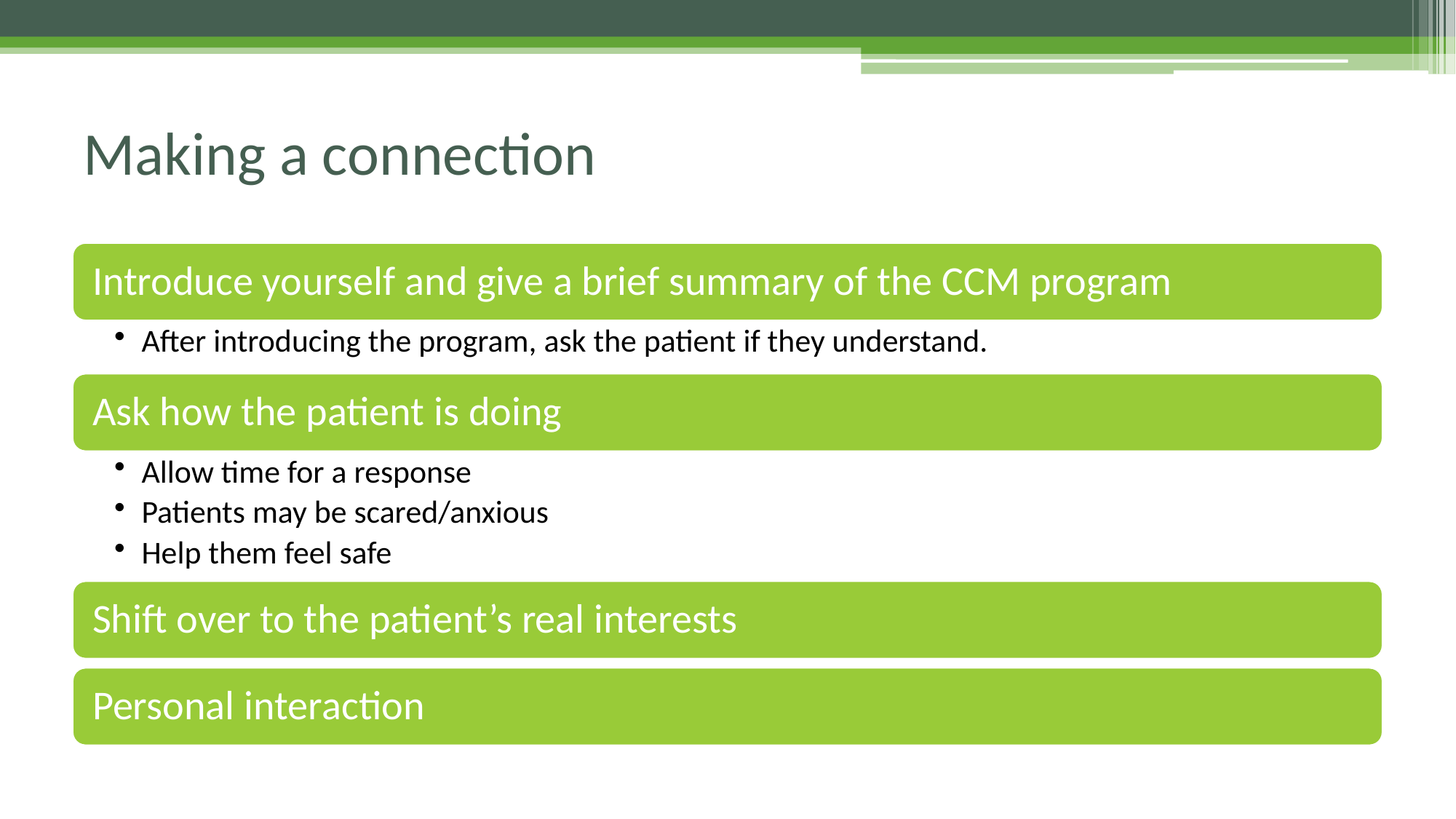

# Making a connection
Introduce yourself and give a brief summary of the CCM program
After introducing the program, ask the patient if they understand.
Ask how the patient is doing
Allow time for a response
Patients may be scared/anxious
Help them feel safe
Shift over to the patient’s real interests
Personal interaction